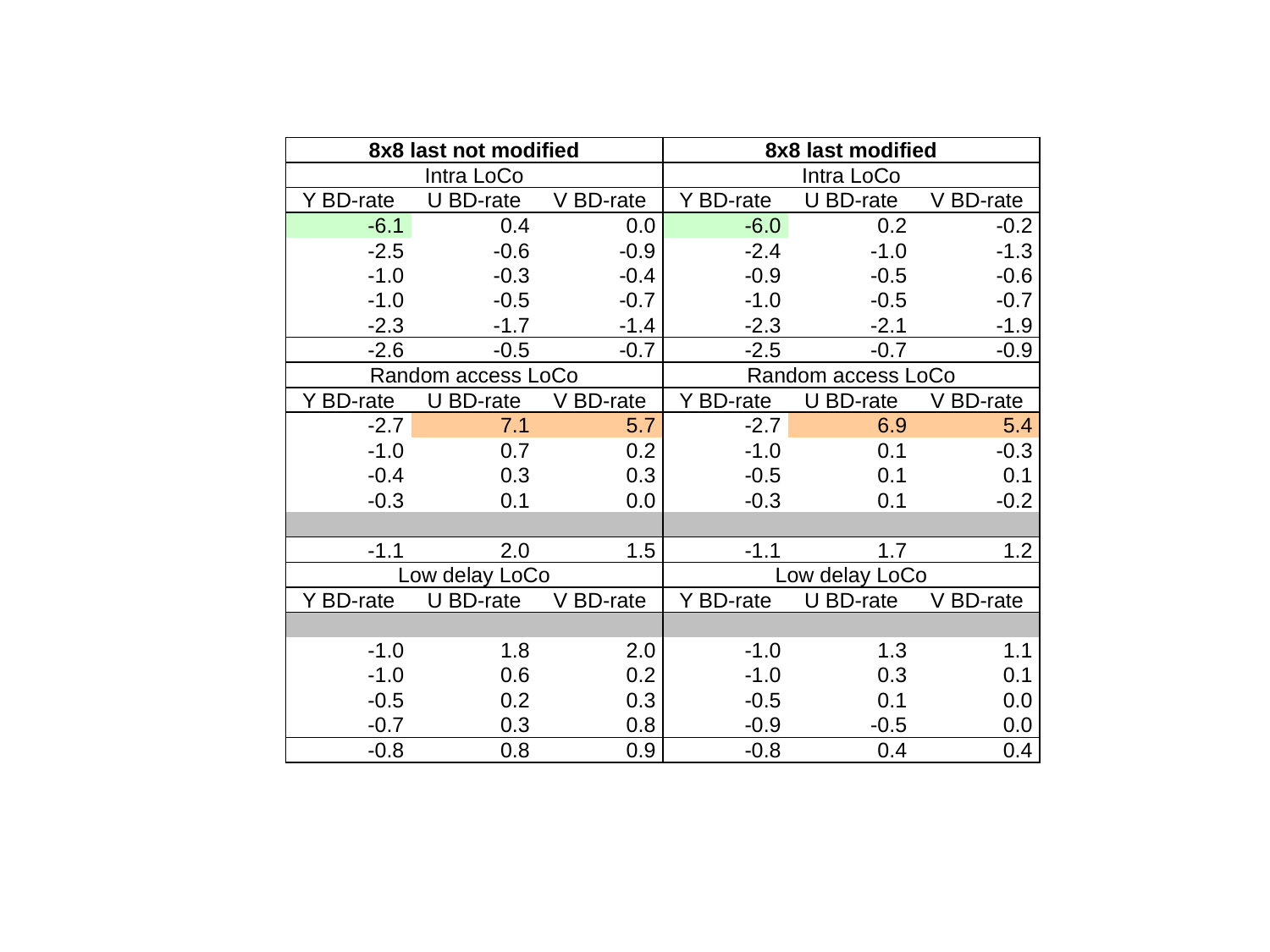

| 8x8 last not modified |  |  | 8x8 last modified |  |  |
| --- | --- | --- | --- | --- | --- |
| Intra LoCo |  |  | Intra LoCo |  |  |
| Y BD-rate | U BD-rate | V BD-rate | Y BD-rate | U BD-rate | V BD-rate |
| -6.1 | 0.4 | 0.0 | -6.0 | 0.2 | -0.2 |
| -2.5 | -0.6 | -0.9 | -2.4 | -1.0 | -1.3 |
| -1.0 | -0.3 | -0.4 | -0.9 | -0.5 | -0.6 |
| -1.0 | -0.5 | -0.7 | -1.0 | -0.5 | -0.7 |
| -2.3 | -1.7 | -1.4 | -2.3 | -2.1 | -1.9 |
| -2.6 | -0.5 | -0.7 | -2.5 | -0.7 | -0.9 |
| Random access LoCo |  |  | Random access LoCo |  |  |
| Y BD-rate | U BD-rate | V BD-rate | Y BD-rate | U BD-rate | V BD-rate |
| -2.7 | 7.1 | 5.7 | -2.7 | 6.9 | 5.4 |
| -1.0 | 0.7 | 0.2 | -1.0 | 0.1 | -0.3 |
| -0.4 | 0.3 | 0.3 | -0.5 | 0.1 | 0.1 |
| -0.3 | 0.1 | 0.0 | -0.3 | 0.1 | -0.2 |
|  |  |  |  |  |  |
| -1.1 | 2.0 | 1.5 | -1.1 | 1.7 | 1.2 |
| Low delay LoCo |  |  | Low delay LoCo |  |  |
| Y BD-rate | U BD-rate | V BD-rate | Y BD-rate | U BD-rate | V BD-rate |
|  |  |  |  |  |  |
| -1.0 | 1.8 | 2.0 | -1.0 | 1.3 | 1.1 |
| -1.0 | 0.6 | 0.2 | -1.0 | 0.3 | 0.1 |
| -0.5 | 0.2 | 0.3 | -0.5 | 0.1 | 0.0 |
| -0.7 | 0.3 | 0.8 | -0.9 | -0.5 | 0.0 |
| -0.8 | 0.8 | 0.9 | -0.8 | 0.4 | 0.4 |